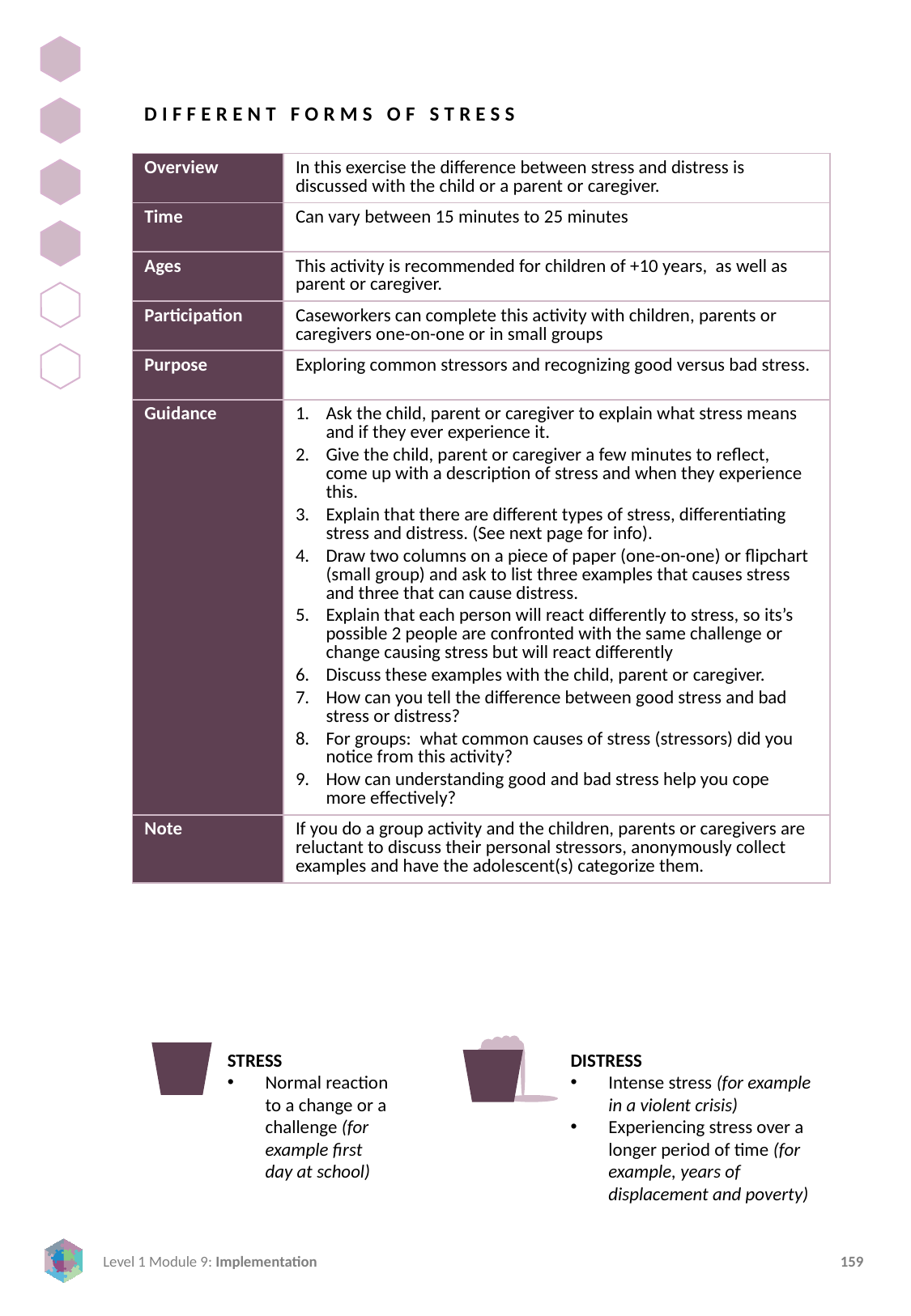

DIFFERENT FORMS OF STRESS

| Overview | In this exercise the difference between stress and distress is discussed with the child or a parent or caregiver. |
| --- | --- |
| Time | Can vary between 15 minutes to 25 minutes |
| Ages | This activity is recommended for children of +10 years, as well as parent or caregiver. |
| Participation | Caseworkers can complete this activity with children, parents or caregivers one-on-one or in small groups |
| Purpose | Exploring common stressors and recognizing good versus bad stress. |
| Guidance | Ask the child, parent or caregiver to explain what stress means and if they ever experience it. Give the child, parent or caregiver a few minutes to reflect, come up with a description of stress and when they experience this. Explain that there are different types of stress, differentiating stress and distress. (See next page for info). Draw two columns on a piece of paper (one-on-one) or flipchart (small group) and ask to list three examples that causes stress and three that can cause distress. Explain that each person will react differently to stress, so its’s possible 2 people are confronted with the same challenge or change causing stress but will react differently Discuss these examples with the child, parent or caregiver. How can you tell the difference between good stress and bad stress or distress? For groups: what common causes of stress (stressors) did you notice from this activity? How can understanding good and bad stress help you cope more effectively? |
| Note | If you do a group activity and the children, parents or caregivers are reluctant to discuss their personal stressors, anonymously collect examples and have the adolescent(s) categorize them. |

STRESS
Normal reaction to a change or a challenge (for example first day at school)
DISTRESS
Intense stress (for example in a violent crisis)
Experiencing stress over a longer period of time (for example, years of displacement and poverty)